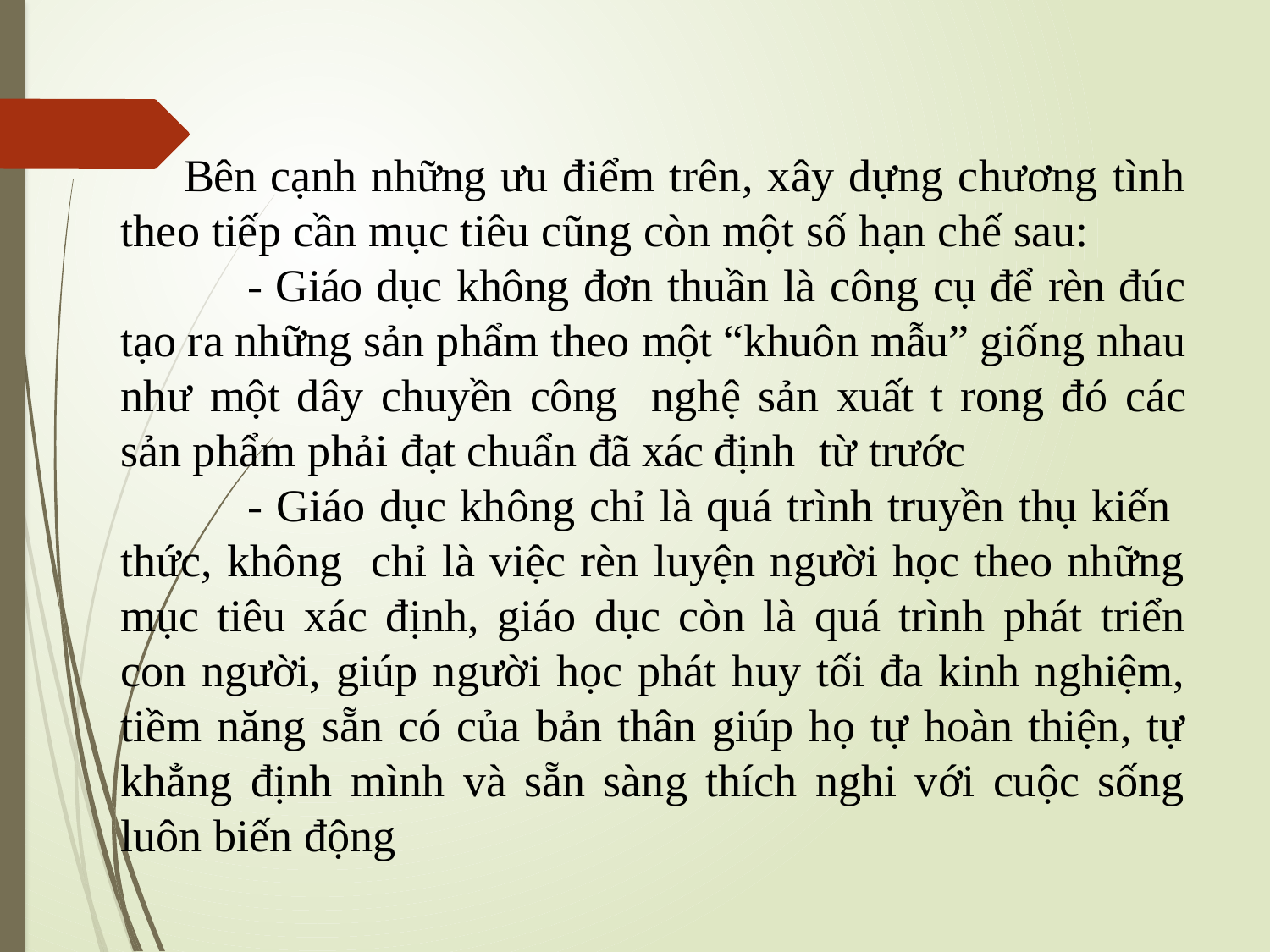

Bên cạnh những ưu điểm trên, xây dựng chương tình theo tiếp cần mục tiêu cũng còn một số hạn chế sau:
	- Giáo dục không đơn thuần là công cụ để rèn đúc tạo ra những sản phẩm theo một “khuôn mẫu” giống nhau như một dây chuyền công  nghệ sản xuất t rong đó các sản phẩm phải đạt chuẩn đã xác định  từ trước
	- Giáo dục không chỉ là quá trình truyền thụ kiến  thức, không  chỉ là việc rèn luyện người học theo những mục tiêu xác định, giáo dục còn là quá trình phát triển con người, giúp người học phát huy tối đa kinh nghiệm, tiềm năng sẵn có của bản thân giúp họ tự hoàn thiện, tự khẳng định mình và sẵn sàng thích nghi với cuộc sống luôn biến động